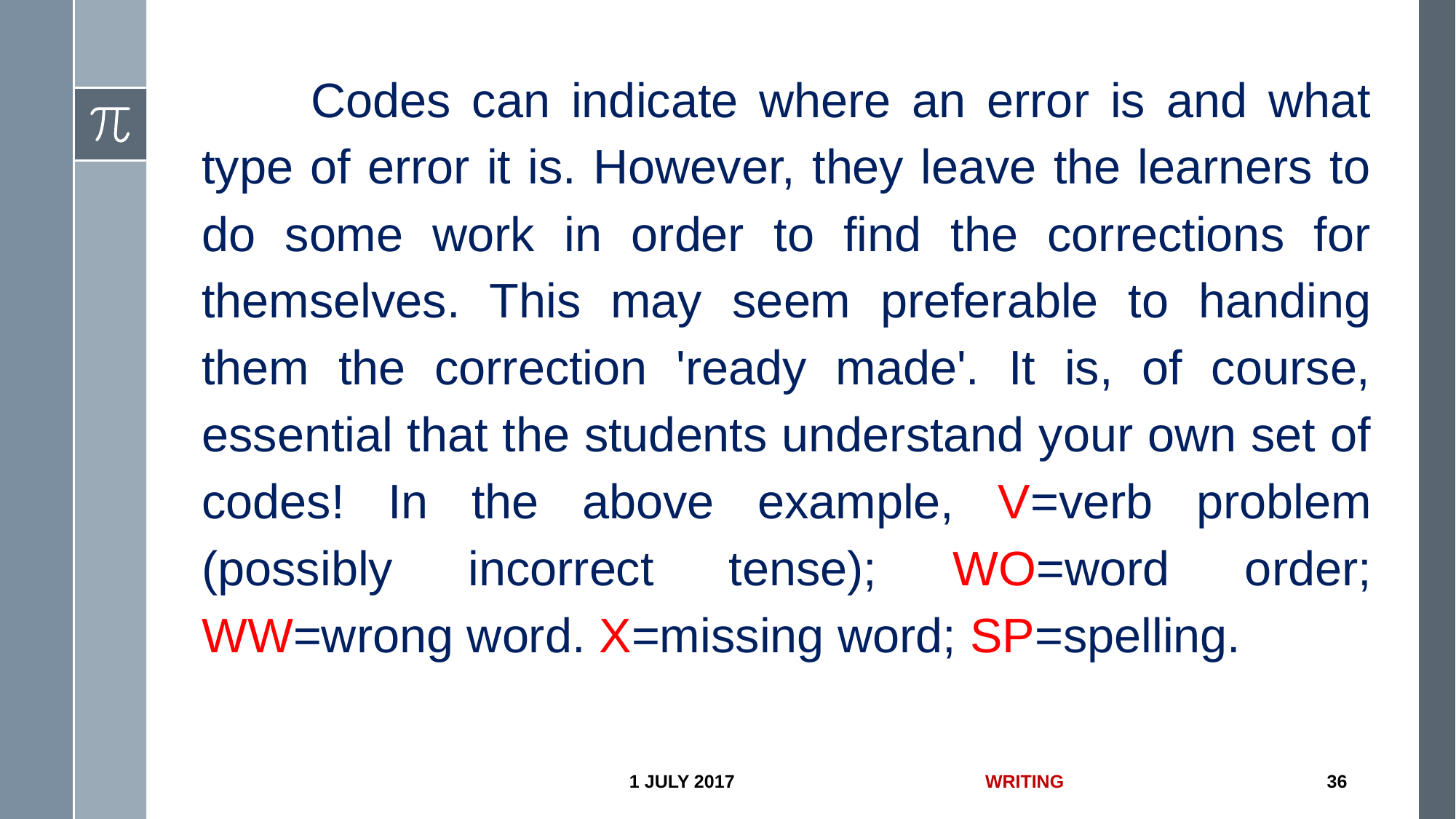

Codes can indicate where an error is and what type of error it is. However, they leave the learners to do some work in order to find the corrections for themselves. This may seem preferable to handing them the correction 'ready made'. It is, of course, essential that the students understand your own set of codes! In the above example, V=verb problem (possibly incorrect tense); WO=word order; WW=wrong word. X=missing word; SP=spelling.
1 July 2017
Writing
36